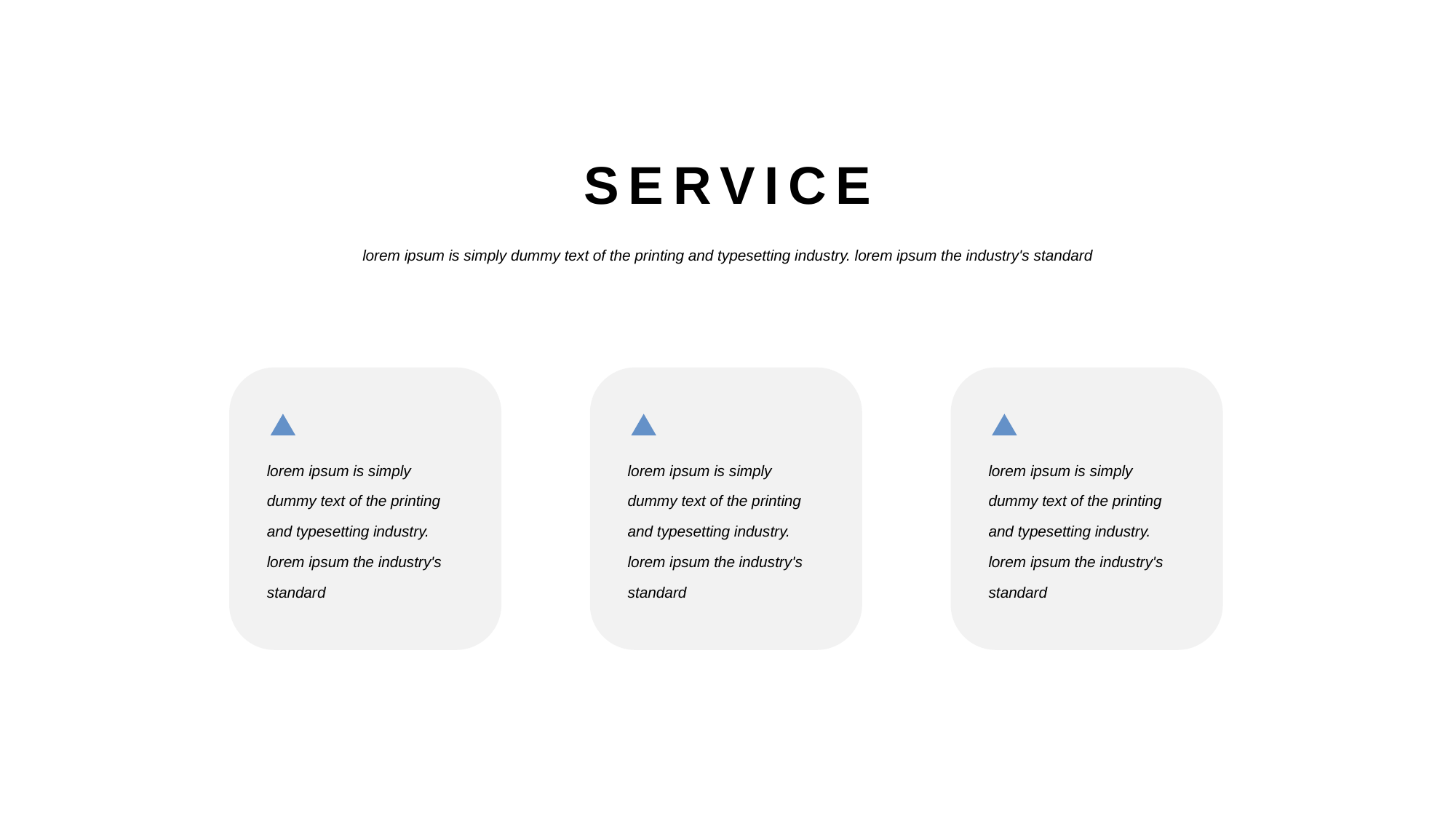

SERVICE
lorem ipsum is simply dummy text of the printing and typesetting industry. lorem ipsum the industry's standard

lorem ipsum is simply dummy text of the printing and typesetting industry. lorem ipsum the industry's standard

lorem ipsum is simply dummy text of the printing and typesetting industry. lorem ipsum the industry's standard

lorem ipsum is simply dummy text of the printing and typesetting industry. lorem ipsum the industry's standard